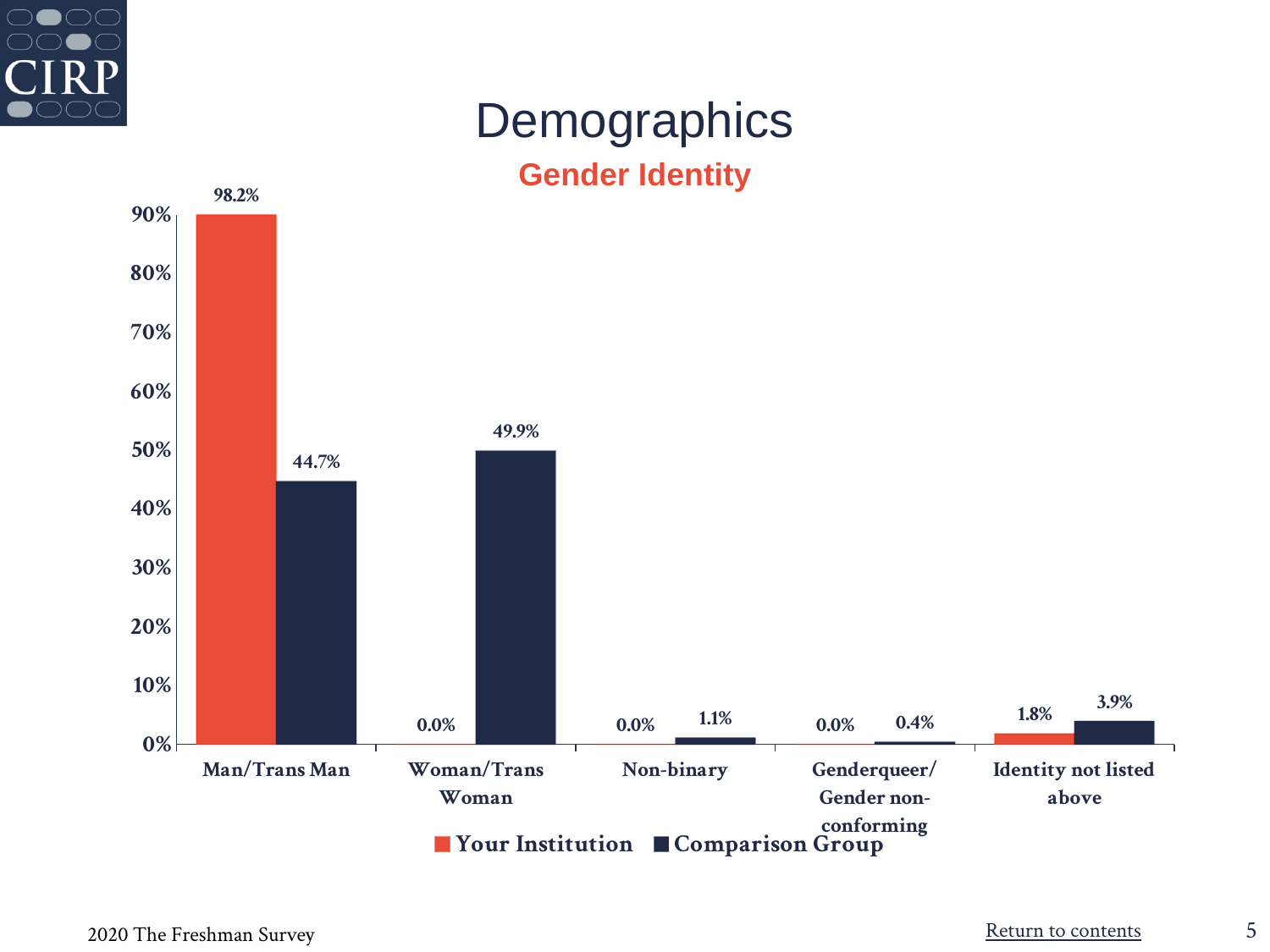

Demographics

### Chart

| Category | Your Institution | Comparison Group |
|---|---|---|
| Man/Trans Man | 0.982 | 0.447 |
| Woman/Trans Woman | 0.0 | 0.499 |
| Non-binary | 0.0 | 0.011 |
| Genderqueer/Gender non-conforming | 0.0 | 0.004 |
| Identity not listed above | 0.018 | 0.039 |
Gender Identity
2020 The Freshman Survey
6
Return to contents
5